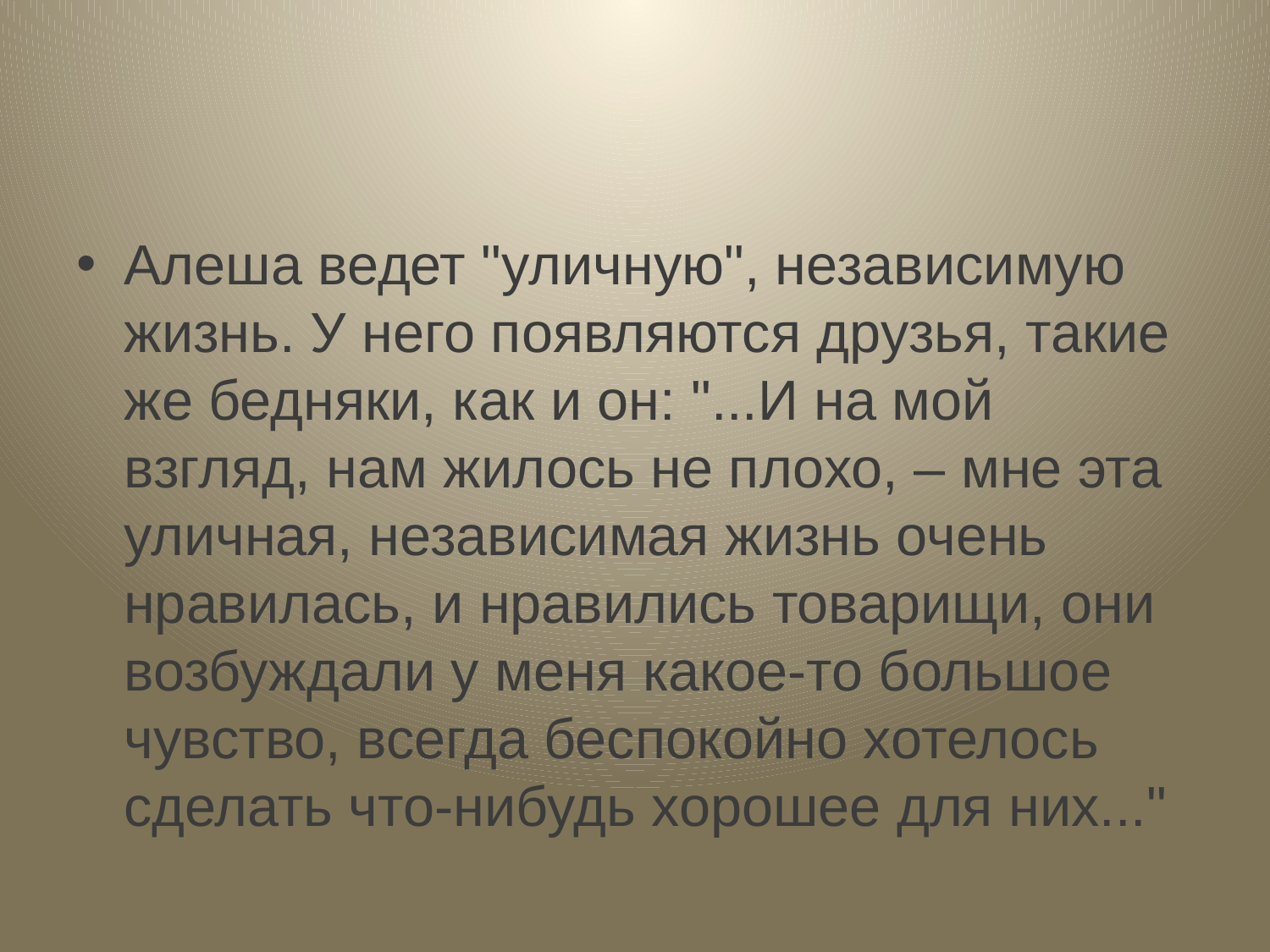

#
Алеша ведет "уличную", независимую жизнь. У него появляются друзья, такие же бедняки, как и он: "...И на мой взгляд, нам жилось не плохо, – мне эта уличная, независимая жизнь очень нравилась, и нравились товарищи, они возбуждали у меня какое‑то большое чувство, всегда беспокойно хотелось сделать что‑нибудь хорошее для них..."